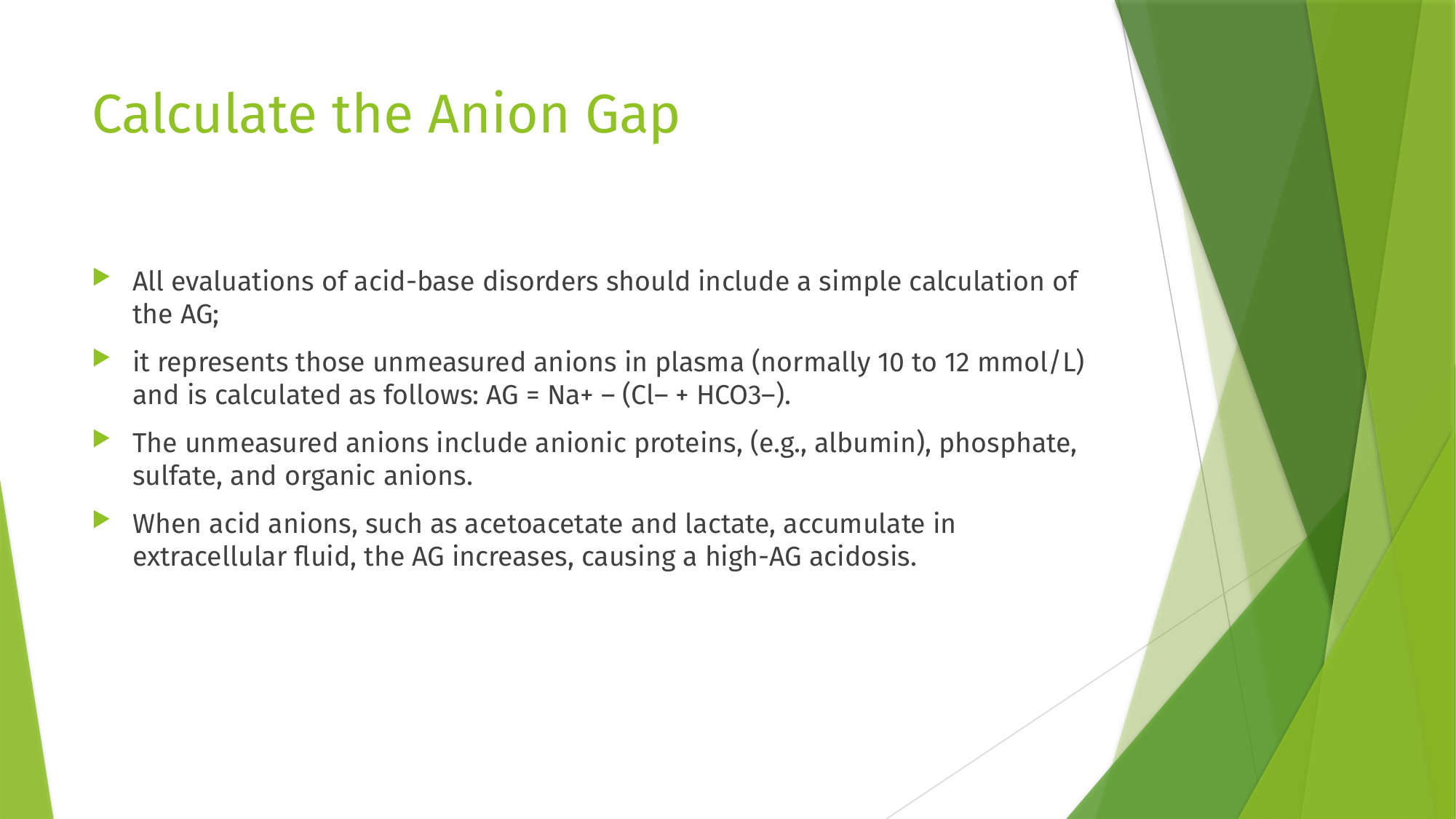

# Calculate the Anion Gap
All evaluations of acid-base disorders should include a simple calculation of the AG;
it represents those unmeasured anions in plasma (normally 10 to 12 mmol/L) and is calculated as follows: AG = Na+ – (Cl– + HCO3–).
The unmeasured anions include anionic proteins, (e.g., albumin), phosphate, sulfate, and organic anions.
When acid anions, such as acetoacetate and lactate, accumulate in extracellular fluid, the AG increases, causing a high-AG acidosis.